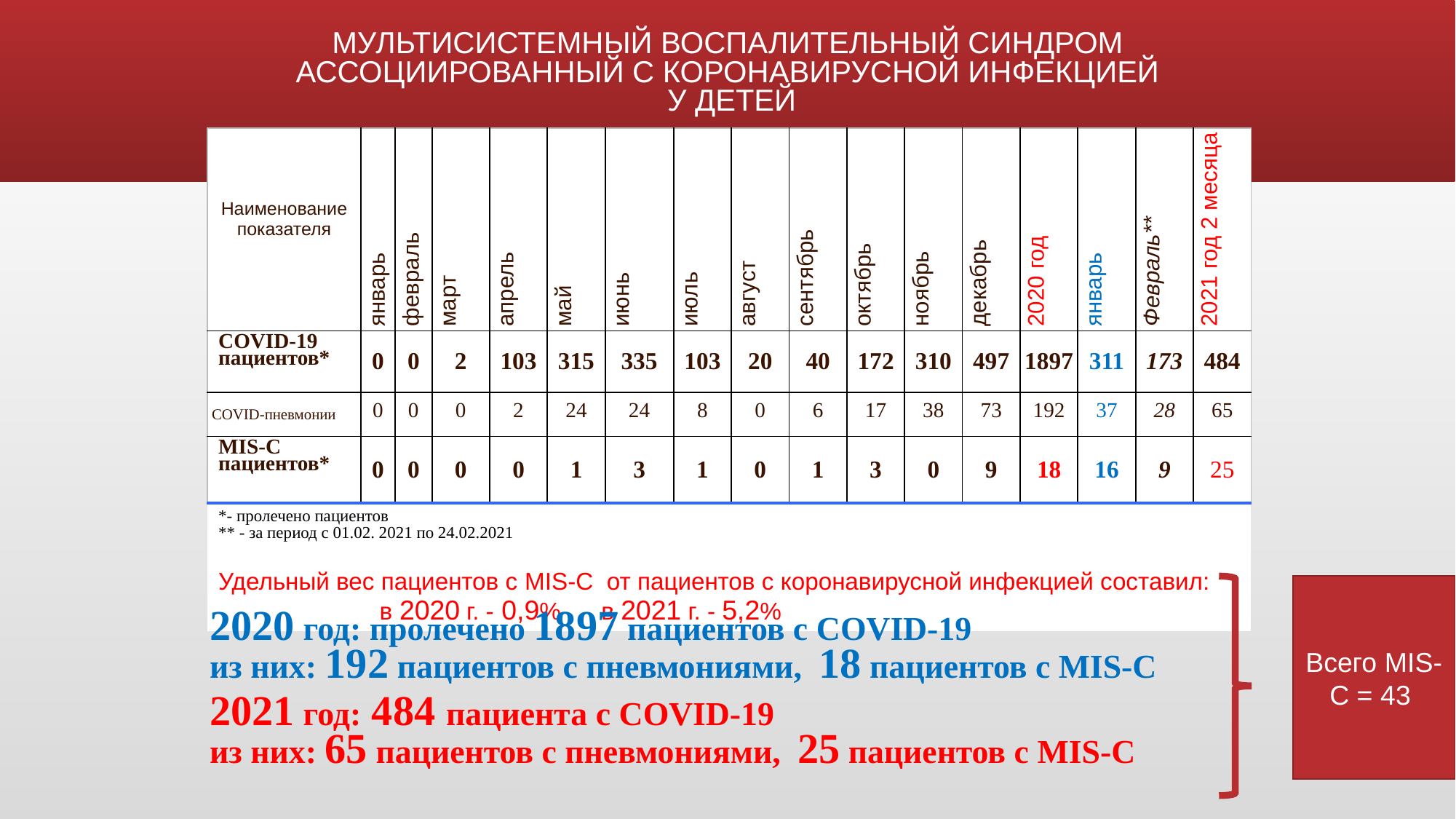

МУЛЬТИСИСТЕМНЫЙ ВОСПАЛИТЕЛЬНЫЙ СИНДРОМ  АССОЦИИРОВАННЫЙ С КОРОНАВИРУСНОЙ ИНФЕКЦИЕЙ
У ДЕТЕЙ
| Наименование показателя | январь | февраль | март | апрель | май | июнь | июль | август | сентябрь | октябрь | ноябрь | декабрь | 2020 год | январь | Февраль\*\* | 2021 год 2 месяца |
| --- | --- | --- | --- | --- | --- | --- | --- | --- | --- | --- | --- | --- | --- | --- | --- | --- |
| COVID-19 пациентов\* | 0 | 0 | 2 | 103 | 315 | 335 | 103 | 20 | 40 | 172 | 310 | 497 | 1897 | 311 | 173 | 484 |
| COVID-пневмонии | 0 | 0 | 0 | 2 | 24 | 24 | 8 | 0 | 6 | 17 | 38 | 73 | 192 | 37 | 28 | 65 |
| MIS-C пациентов\* | 0 | 0 | 0 | 0 | 1 | 3 | 1 | 0 | 1 | 3 | 0 | 9 | 18 | 16 | 9 | 25 |
| \*- пролечено пациентов \*\* - за период с 01.02. 2021 по 24.02.2021 |  |  |  |  |  |  |  |  |  |  |  |  |  |  |  |  |
| Удельный вес пациентов с MIS-C от пациентов с коронавирусной инфекцией составил: в 2020 г. - 0,9% в 2021 г. - 5,2% |  |  |  |  |  |  |  |  |  |  |  |  |  |  |  |  |
Мультисистемный воспалительный синдром  ассоциированный с коронавирусной инфекцией

Всего MIS-C = 43
2020 год: пролечено 1897 пациентов с СOVID-19
из них: 192 пациентов с пневмониями,  18 пациентов с MIS-C
2021 год: 484 пациента с СOVID-19
из них: 65 пациентов с пневмониями,  25 пациентов с MIS-C